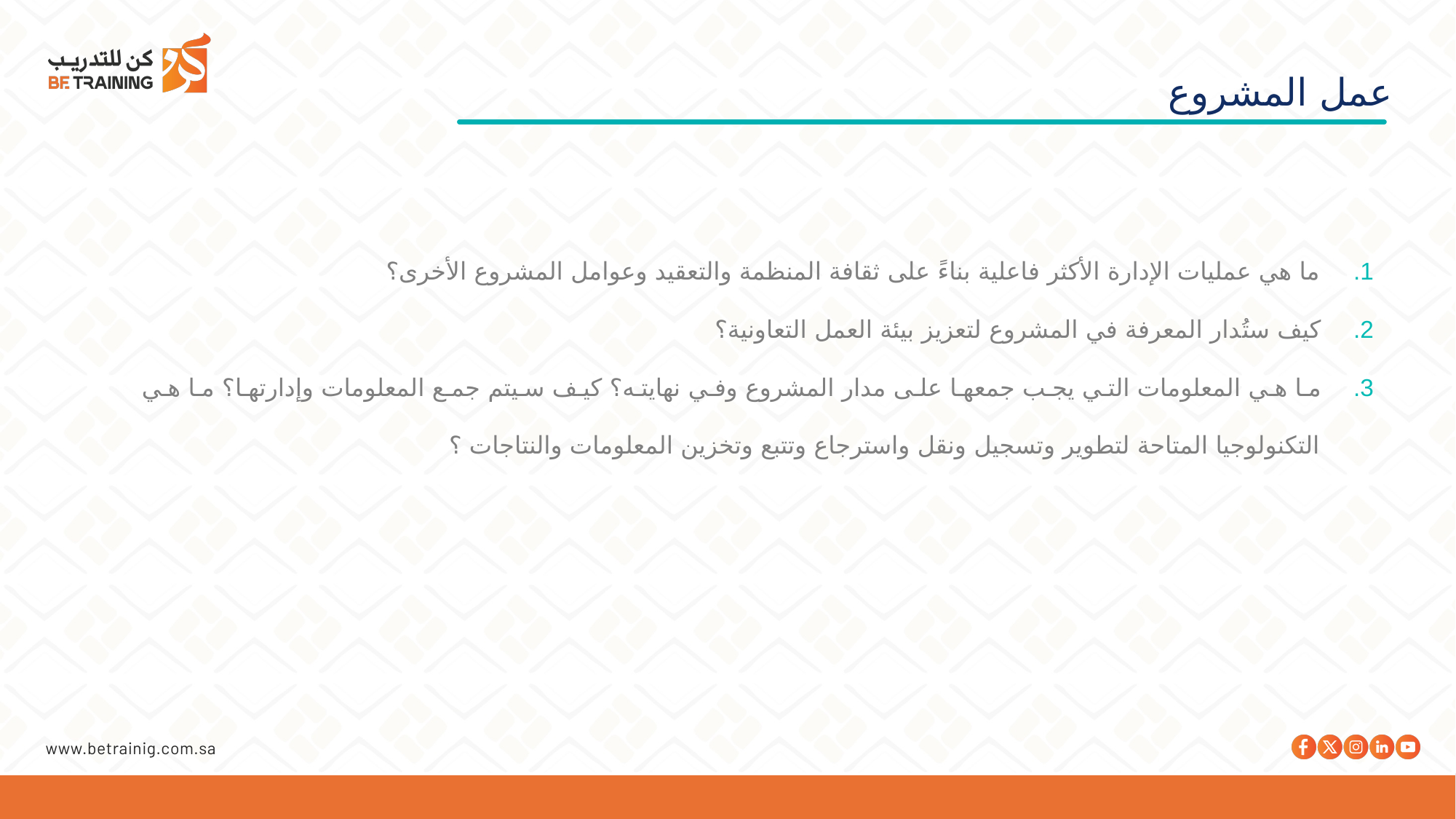

عمل المشروع
ما هي عمليات الإدارة الأكثر فاعلية بناءً على ثقافة المنظمة والتعقيد وعوامل المشروع الأخرى؟
كيف ستُدار المعرفة في المشروع لتعزيز بيئة العمل التعاونية؟
ما هي المعلومات التي يجب جمعها على مدار المشروع وفي نهايته؟ كيف سيتم جمع المعلومات وإدارتها؟ ما هي التكنولوجيا المتاحة لتطوير وتسجيل ونقل واسترجاع وتتبع وتخزين المعلومات والنتاجات ؟